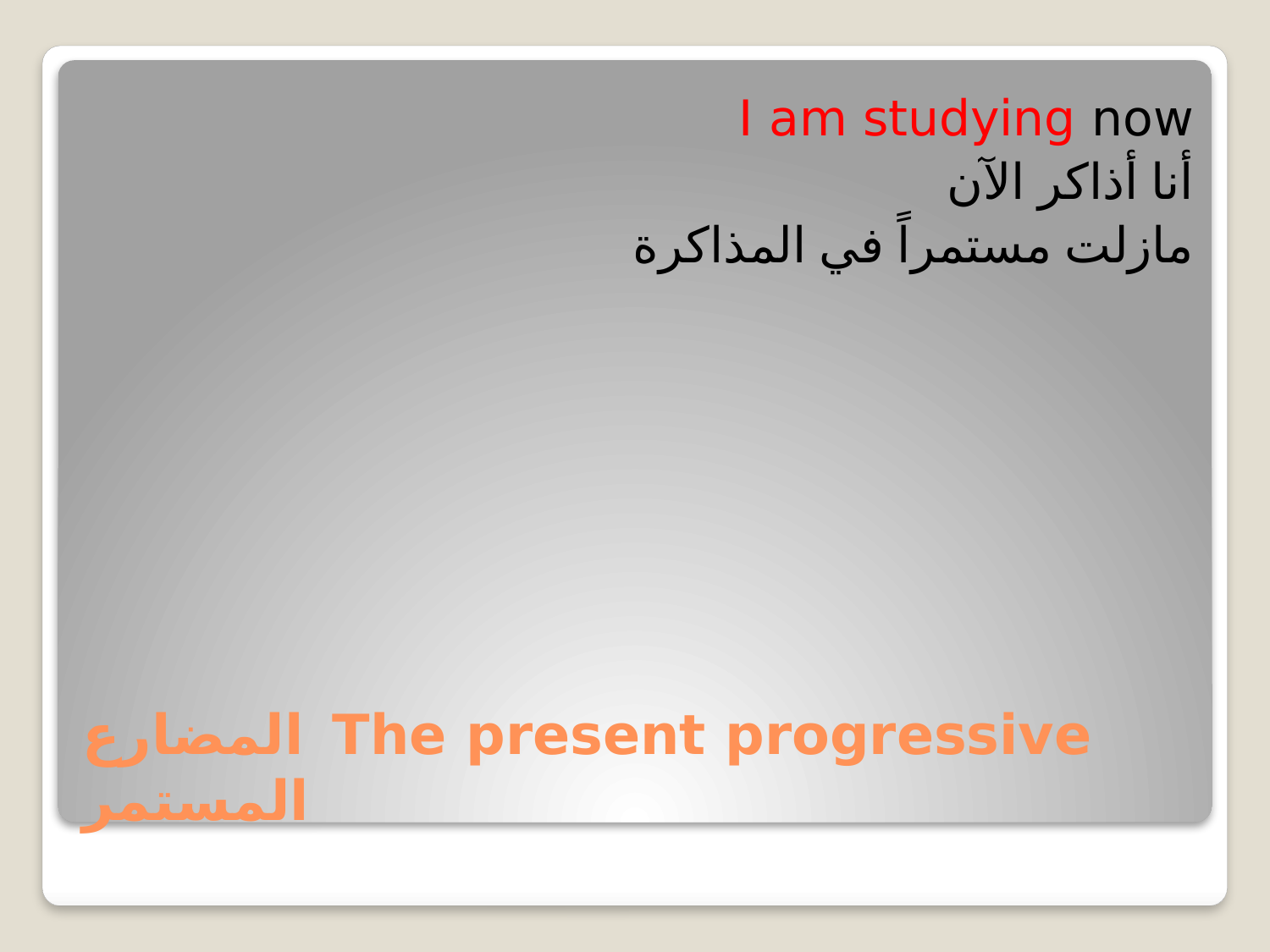

I am studying now
أنا أذاكر الآن
مازلت مستمراً في المذاكرة

# The present progressive  المضارع المستمر